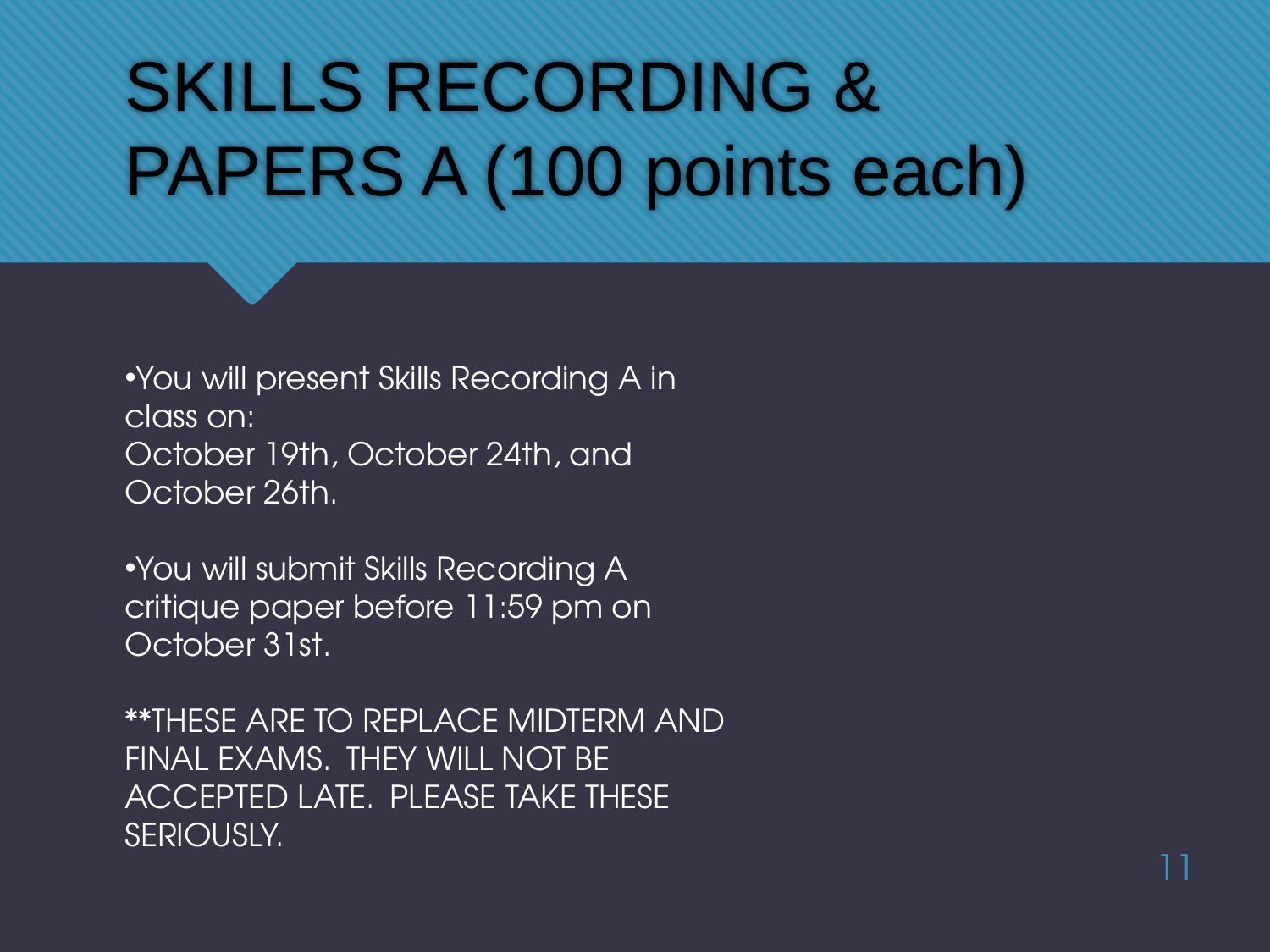

# SKILLS RECORDING & PAPERS A (100 points each)
You will present Skills Recording A in class on:
October 19th, October 24th, and October 26th.

You will submit Skills Recording A critique paper before 11:59 pm on October 31st.

**THESE ARE TO REPLACE MIDTERM AND FINAL EXAMS.  THEY WILL NOT BE ACCEPTED LATE.  PLEASE TAKE THESE SERIOUSLY.

11